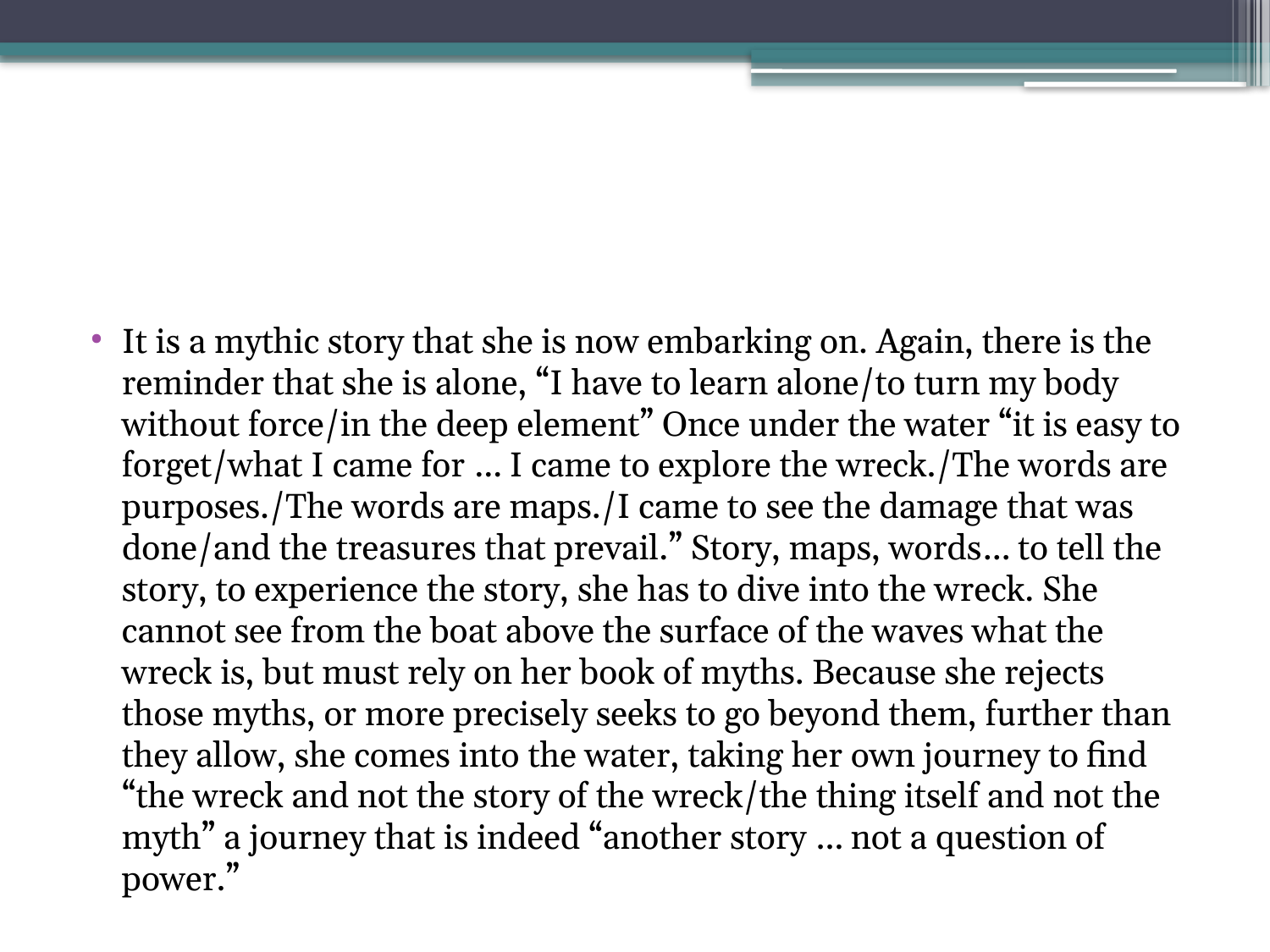

#
It is a mythic story that she is now embarking on. Again, there is the reminder that she is alone, “I have to learn alone/to turn my body without force/in the deep element” Once under the water “it is easy to forget/what I came for … I came to explore the wreck./The words are purposes./The words are maps./I came to see the damage that was done/and the treasures that prevail.” Story, maps, words… to tell the story, to experience the story, she has to dive into the wreck. She cannot see from the boat above the surface of the waves what the wreck is, but must rely on her book of myths. Because she rejects those myths, or more precisely seeks to go beyond them, further than they allow, she comes into the water, taking her own journey to find “the wreck and not the story of the wreck/the thing itself and not the myth” a journey that is indeed “another story … not a question of power.”